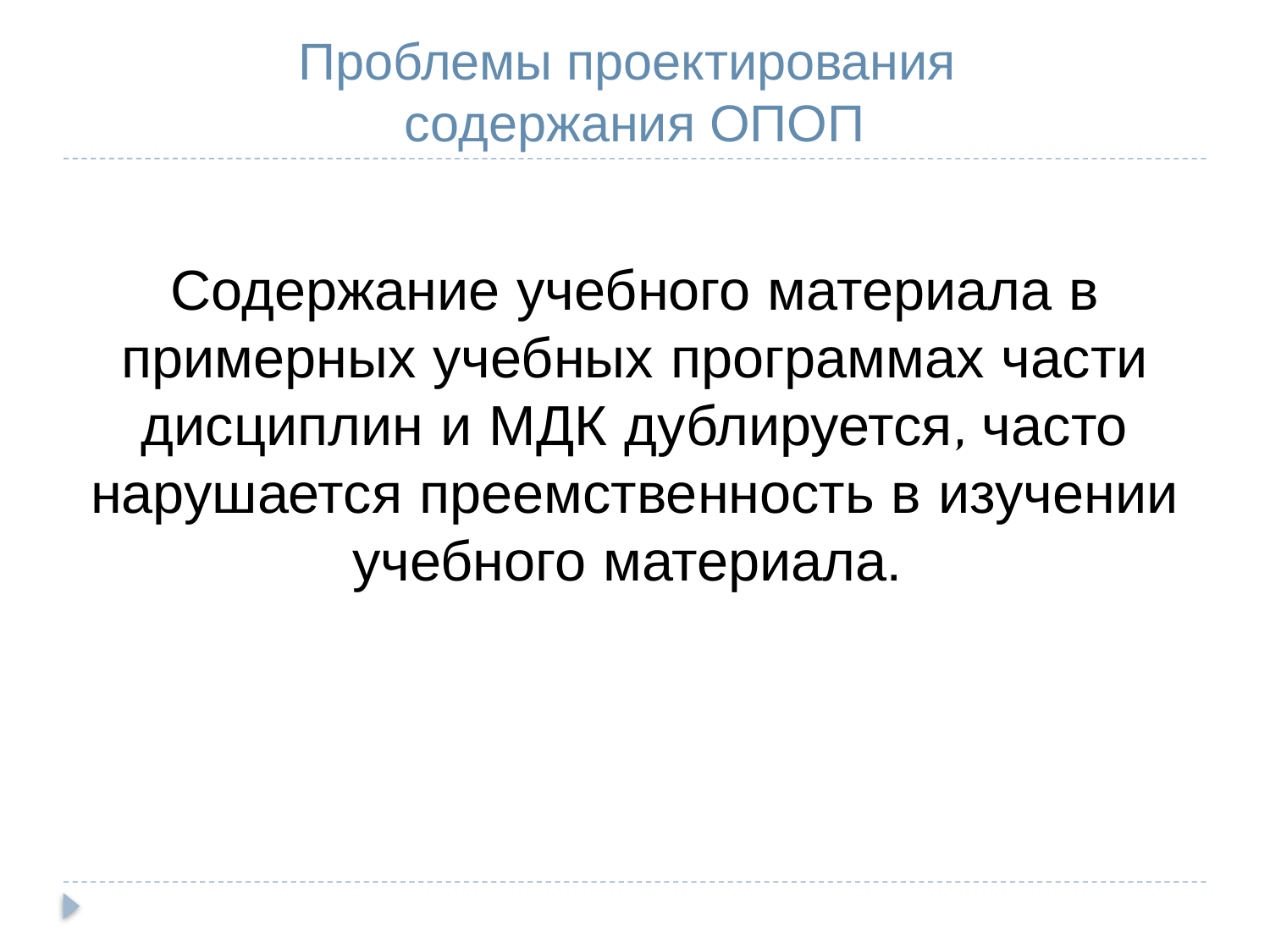

# Проблемы проектирования содержания ОПОП

Содержание учебного материала в примерных учебных программах части дисциплин и МДК дублируется, часто нарушается преемственность в изучении учебного материала.